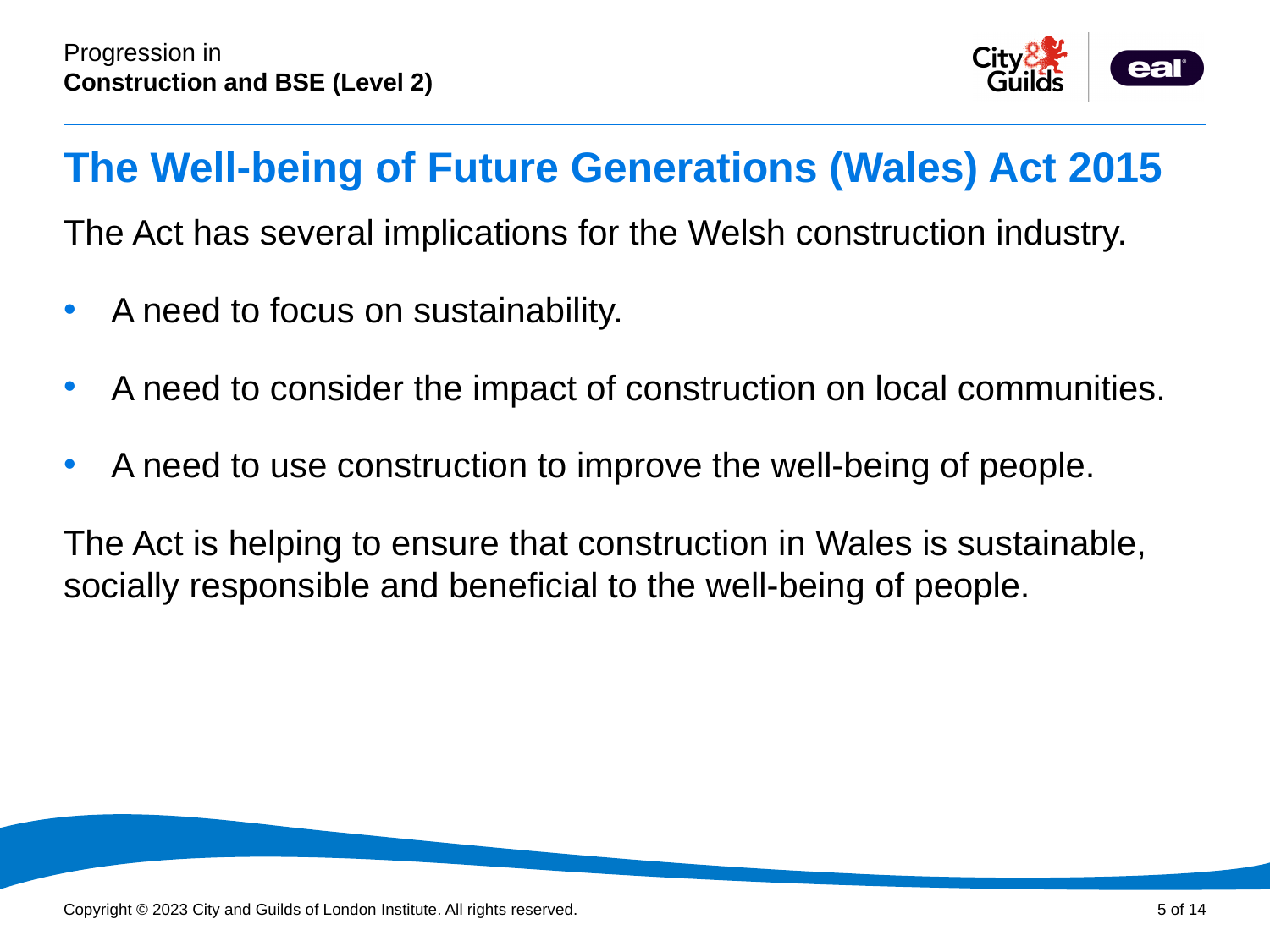

# The Well-being of Future Generations (Wales) Act 2015
The Act has several implications for the Welsh construction industry.
A need to focus on sustainability.
A need to consider the impact of construction on local communities.
A need to use construction to improve the well-being of people.
The Act is helping to ensure that construction in Wales is sustainable, socially responsible and beneficial to the well-being of people.